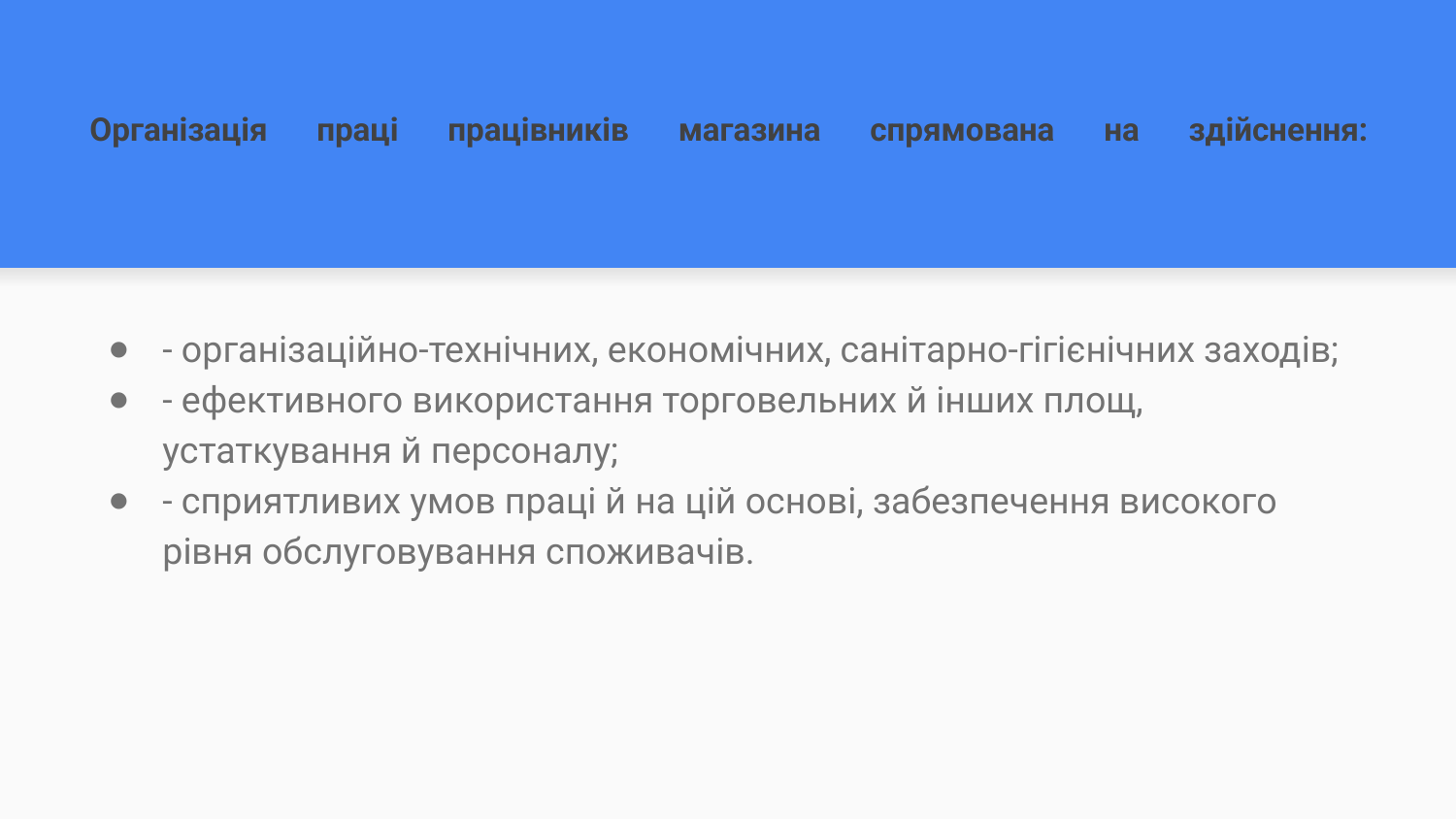

# Організація праці працівників магазина спрямована на здійснення:
- організаційно-технічних, економічних, санітарно-гігієнічних заходів;
- ефективного використання торговельних й інших площ, устаткування й персоналу;
- сприятливих умов праці й на цій основі, забезпечення високого рівня обслуговування споживачів.